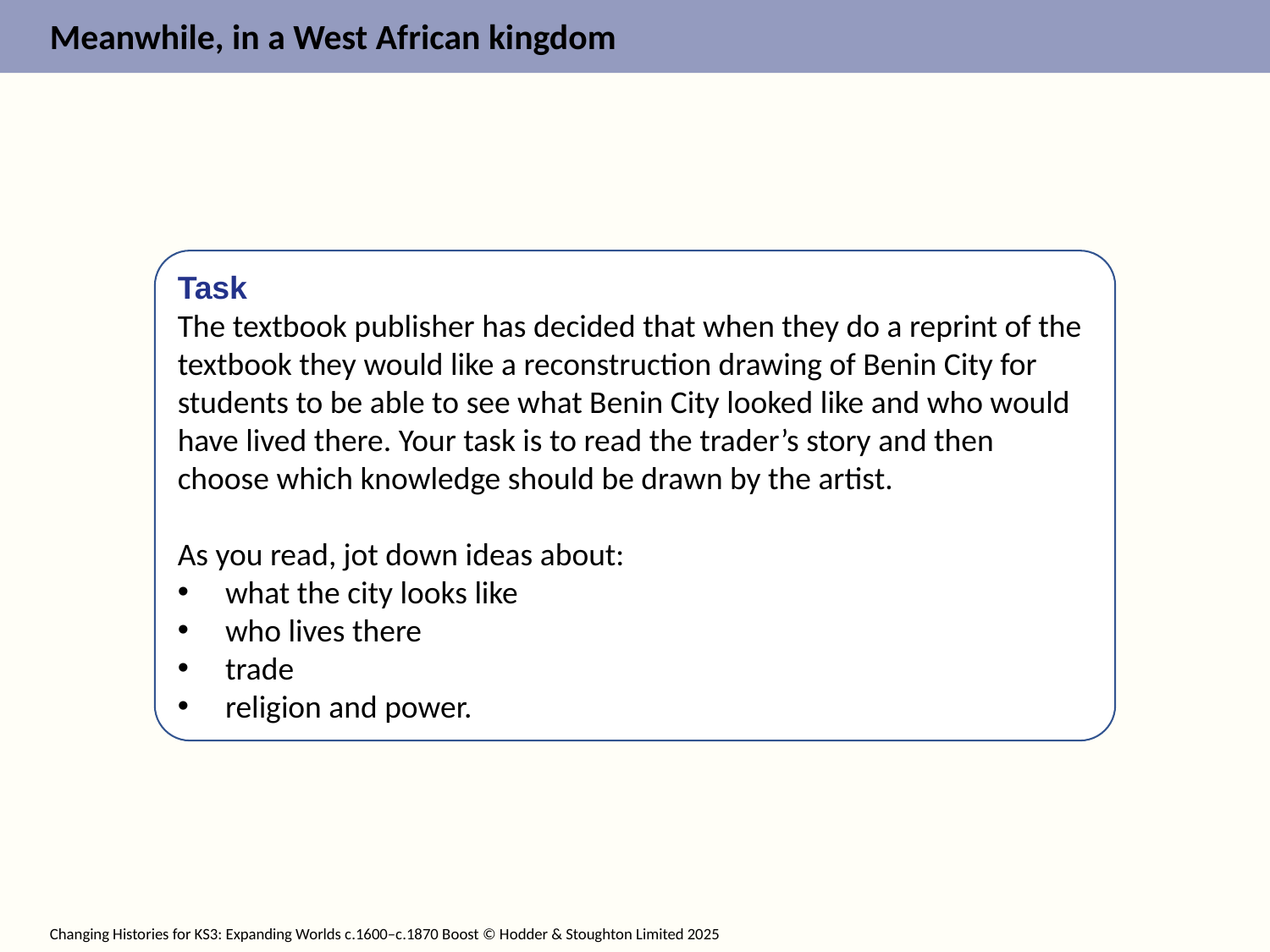

Task
The textbook publisher has decided that when they do a reprint of the textbook they would like a reconstruction drawing of Benin City for students to be able to see what Benin City looked like and who would have lived there. Your task is to read the trader’s story and then choose which knowledge should be drawn by the artist.

As you read, jot down ideas about:
what the city looks like
who lives there
trade
religion and power.